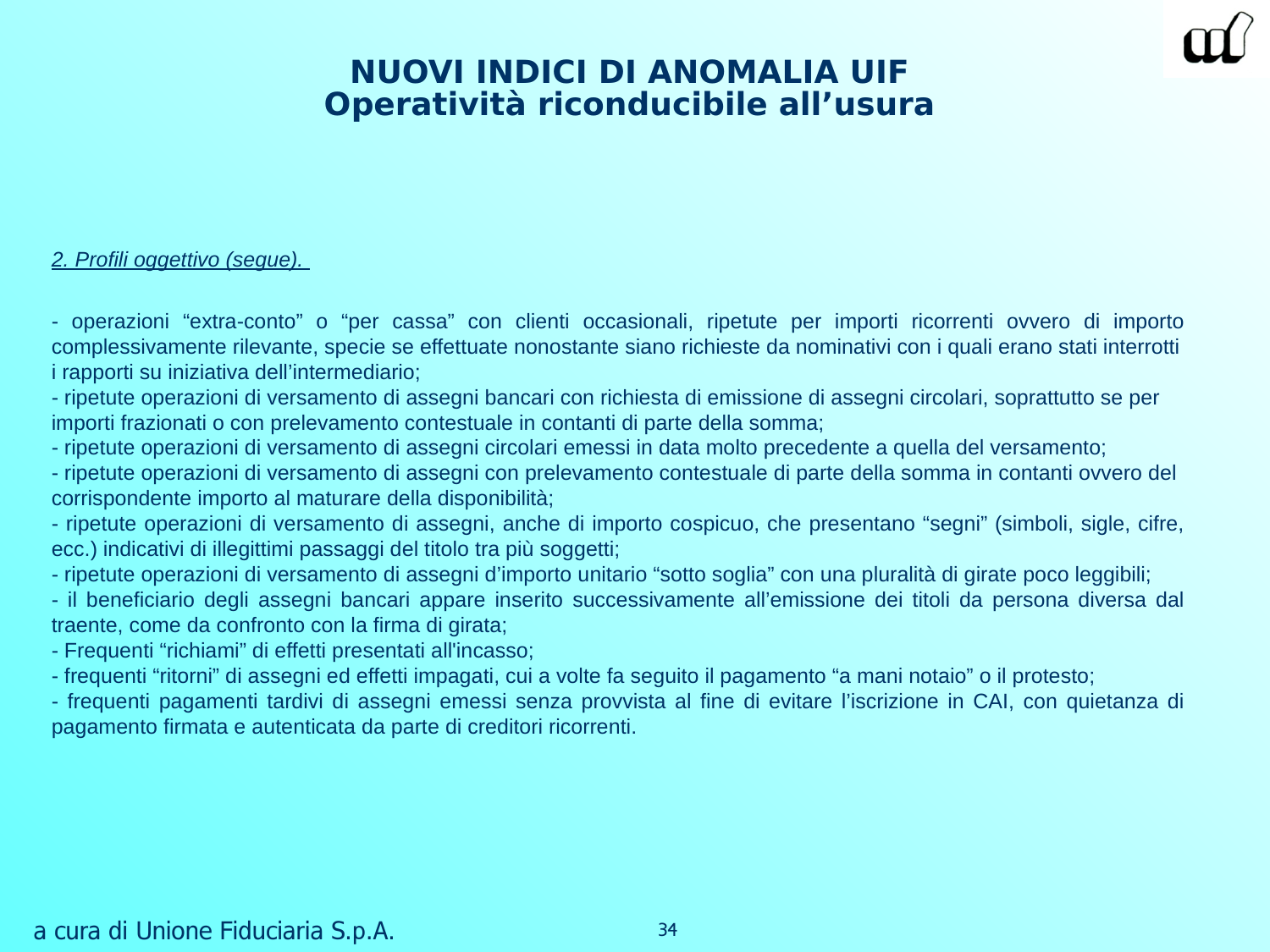

NUOVI INDICI DI ANOMALIA UIF
Operatività riconducibile all’usura
2. Profili oggettivo (segue).

- operazioni “extra-conto” o “per cassa” con clienti occasionali, ripetute per importi ricorrenti ovvero di importo complessivamente rilevante, specie se effettuate nonostante siano richieste da nominativi con i quali erano stati interrotti
i rapporti su iniziativa dell’intermediario;
- ripetute operazioni di versamento di assegni bancari con richiesta di emissione di assegni circolari, soprattutto se per
importi frazionati o con prelevamento contestuale in contanti di parte della somma;
- ripetute operazioni di versamento di assegni circolari emessi in data molto precedente a quella del versamento;
- ripetute operazioni di versamento di assegni con prelevamento contestuale di parte della somma in contanti ovvero del
corrispondente importo al maturare della disponibilità;
- ripetute operazioni di versamento di assegni, anche di importo cospicuo, che presentano “segni” (simboli, sigle, cifre, ecc.) indicativi di illegittimi passaggi del titolo tra più soggetti;
- ripetute operazioni di versamento di assegni d’importo unitario “sotto soglia” con una pluralità di girate poco leggibili;
- il beneficiario degli assegni bancari appare inserito successivamente all’emissione dei titoli da persona diversa dal traente, come da confronto con la firma di girata;
- Frequenti “richiami” di effetti presentati all'incasso;
- frequenti “ritorni” di assegni ed effetti impagati, cui a volte fa seguito il pagamento “a mani notaio” o il protesto;
- frequenti pagamenti tardivi di assegni emessi senza provvista al fine di evitare l’iscrizione in CAI, con quietanza di pagamento firmata e autenticata da parte di creditori ricorrenti.